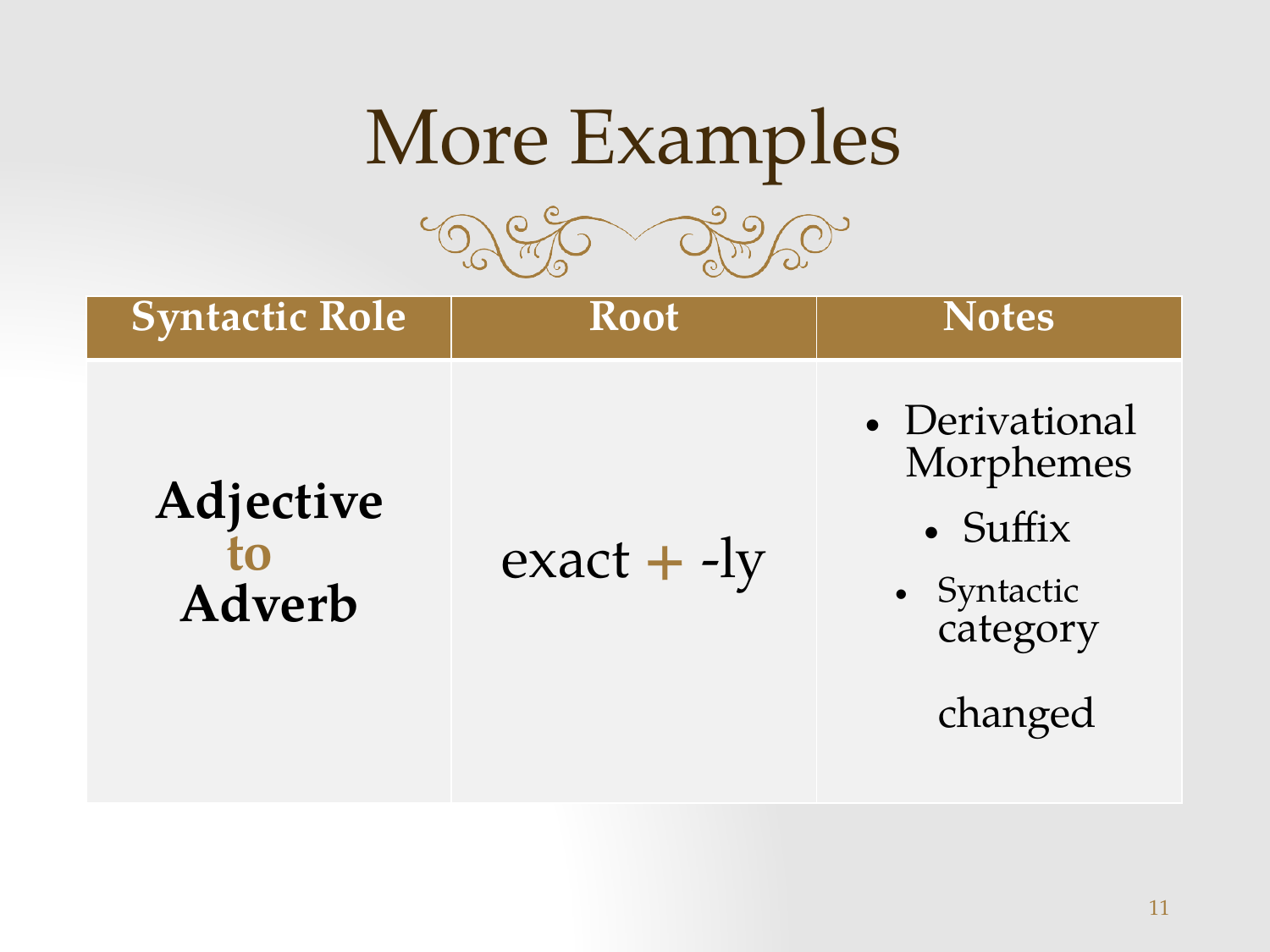

# More Examples
| Syntactic Role | Root | Notes |
| --- | --- | --- |
| Adjective to Adverb | exact + -ly | Derivational Morphemes Suffix Syntactic category changed |
11